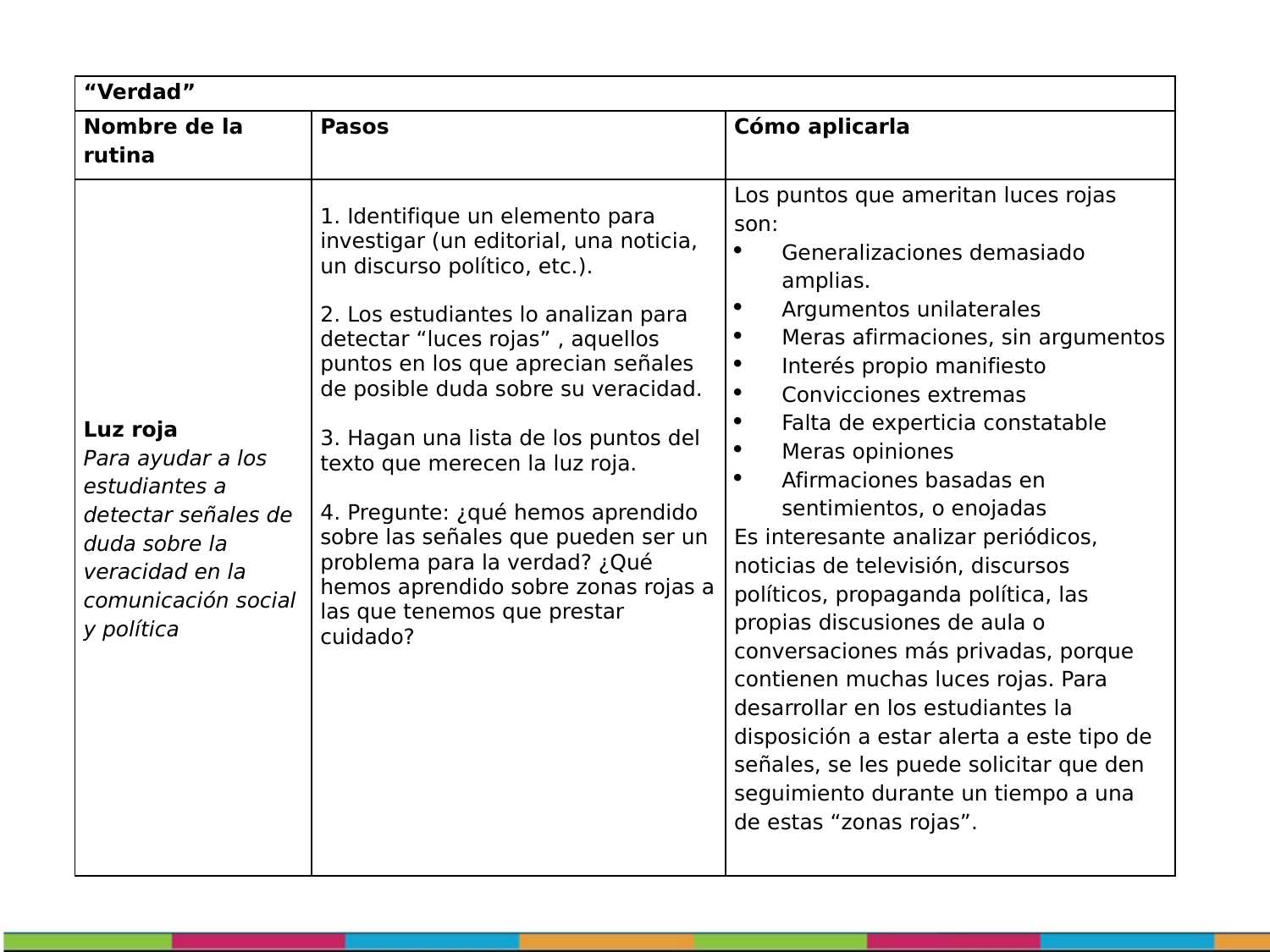

| “Verdad” |  |  |
| --- | --- | --- |
| Nombre de la rutina | Pasos | Cómo aplicarla |
| Luz roja Para ayudar a los estudiantes a detectar señales de duda sobre la veracidad en la comunicación social y política | 1. Identifique un elemento para investigar (un editorial, una noticia, un discurso político, etc.). 2. Los estudiantes lo analizan para detectar “luces rojas” , aquellos puntos en los que aprecian señales de posible duda sobre su veracidad. 3. Hagan una lista de los puntos del texto que merecen la luz roja. 4. Pregunte: ¿qué hemos aprendido sobre las señales que pueden ser un problema para la verdad? ¿Qué hemos aprendido sobre zonas rojas a las que tenemos que prestar cuidado? | Los puntos que ameritan luces rojas son: Generalizaciones demasiado amplias. Argumentos unilaterales Meras afirmaciones, sin argumentos Interés propio manifiesto Convicciones extremas Falta de experticia constatable Meras opiniones Afirmaciones basadas en sentimientos, o enojadas Es interesante analizar periódicos, noticias de televisión, discursos políticos, propaganda política, las propias discusiones de aula o conversaciones más privadas, porque contienen muchas luces rojas. Para desarrollar en los estudiantes la disposición a estar alerta a este tipo de señales, se les puede solicitar que den seguimiento durante un tiempo a una de estas “zonas rojas”. |